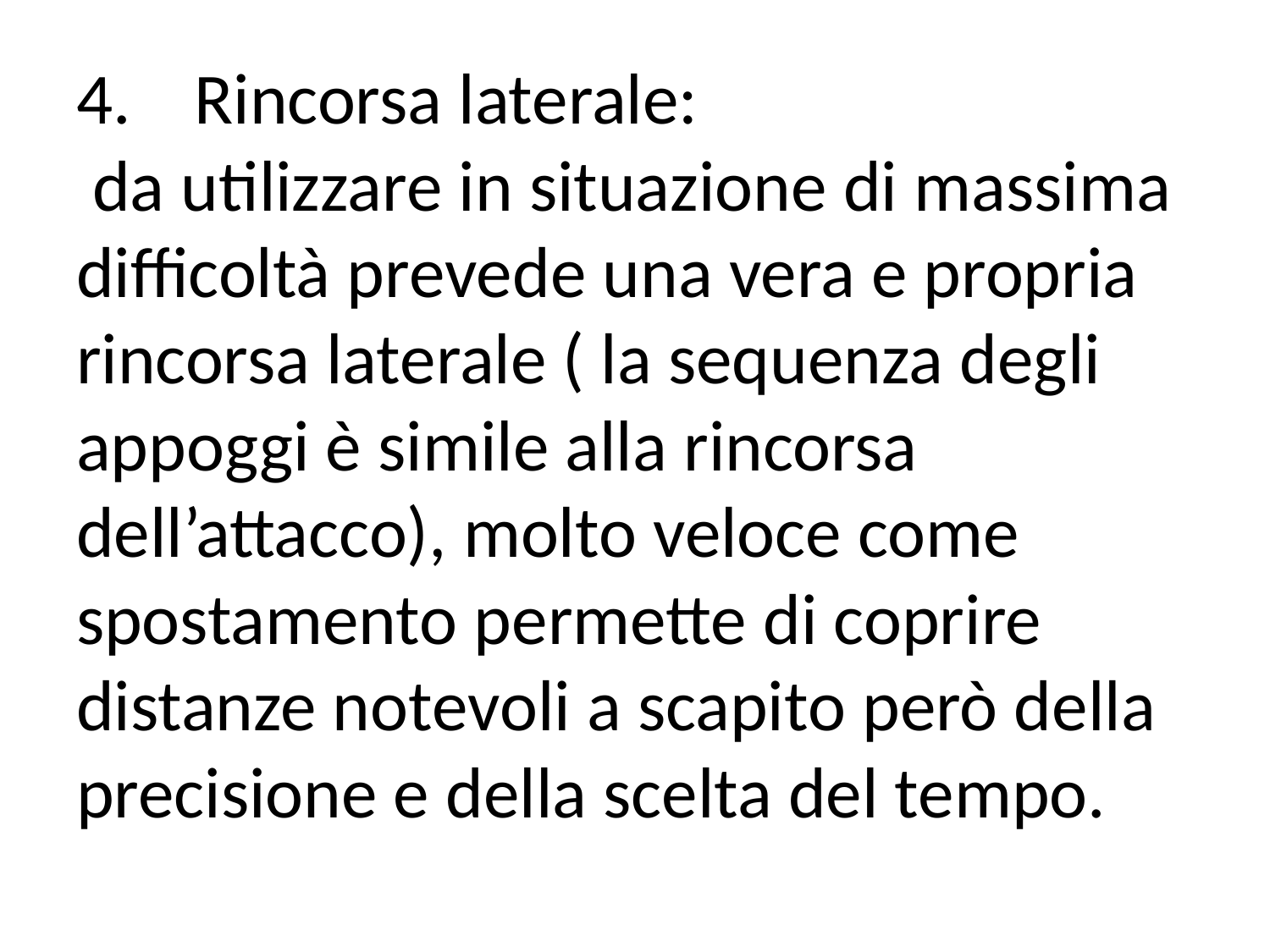

# 4.	Rincorsa laterale: da utilizzare in situazione di massima difficoltà prevede una vera e propria rincorsa laterale ( la sequenza degli appoggi è simile alla rincorsa dell’attacco), molto veloce come spostamento permette di coprire distanze notevoli a scapito però della precisione e della scelta del tempo.